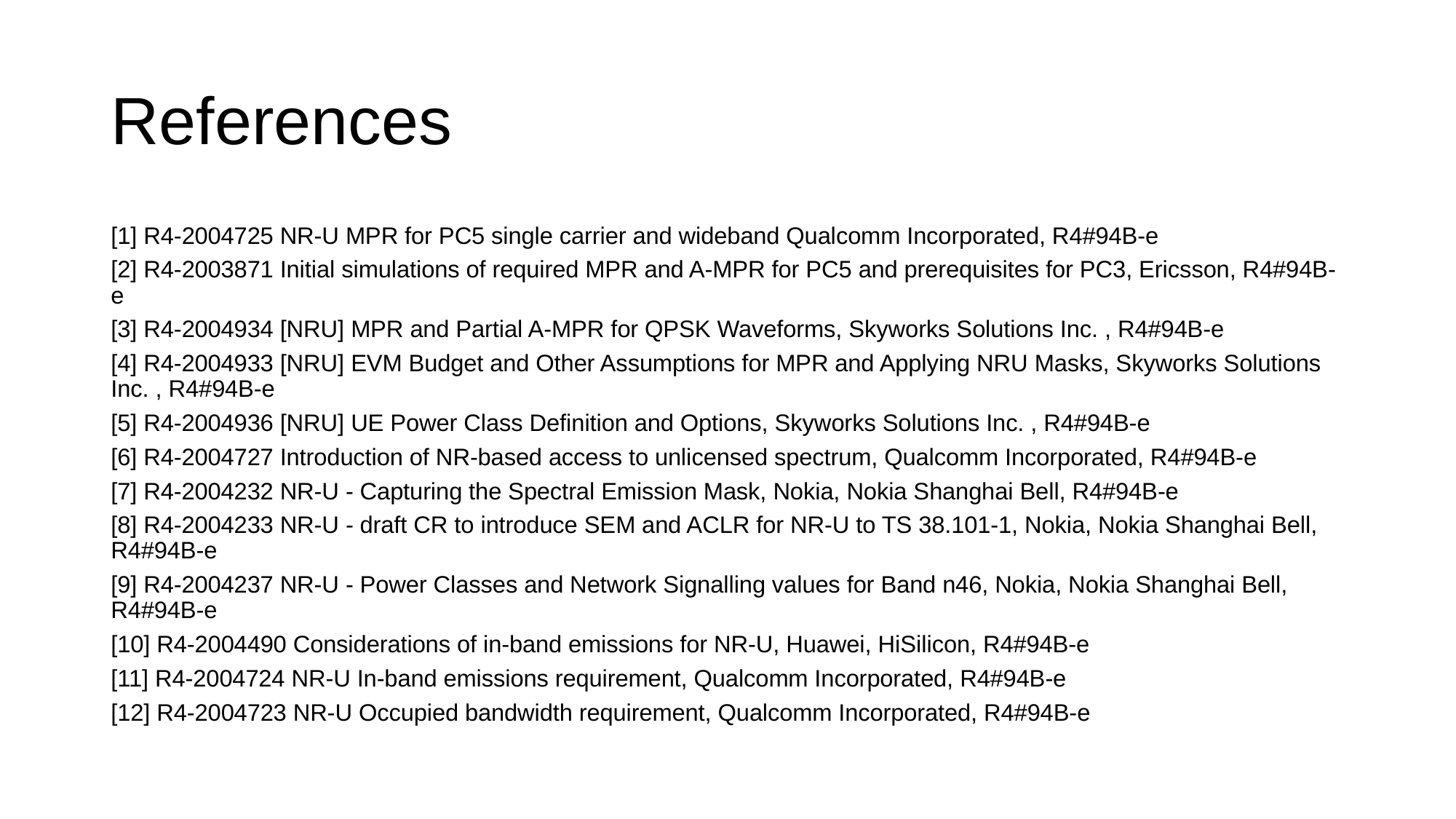

# References
[1] R4-2004725 NR-U MPR for PC5 single carrier and wideband Qualcomm Incorporated, R4#94B-e
[2] R4-2003871 Initial simulations of required MPR and A-MPR for PC5 and prerequisites for PC3, Ericsson, R4#94B-e
[3] R4-2004934 [NRU] MPR and Partial A-MPR for QPSK Waveforms, Skyworks Solutions Inc. , R4#94B-e
[4] R4-2004933 [NRU] EVM Budget and Other Assumptions for MPR and Applying NRU Masks, Skyworks Solutions Inc. , R4#94B-e
[5] R4-2004936 [NRU] UE Power Class Definition and Options, Skyworks Solutions Inc. , R4#94B-e
[6] R4-2004727 Introduction of NR-based access to unlicensed spectrum, Qualcomm Incorporated, R4#94B-e
[7] R4-2004232 NR-U - Capturing the Spectral Emission Mask, Nokia, Nokia Shanghai Bell, R4#94B-e
[8] R4-2004233 NR-U - draft CR to introduce SEM and ACLR for NR-U to TS 38.101-1, Nokia, Nokia Shanghai Bell, R4#94B-e
[9] R4-2004237 NR-U - Power Classes and Network Signalling values for Band n46, Nokia, Nokia Shanghai Bell, R4#94B-e
[10] R4-2004490 Considerations of in-band emissions for NR-U, Huawei, HiSilicon, R4#94B-e
[11] R4-2004724 NR-U In-band emissions requirement, Qualcomm Incorporated, R4#94B-e
[12] R4-2004723 NR-U Occupied bandwidth requirement, Qualcomm Incorporated, R4#94B-e